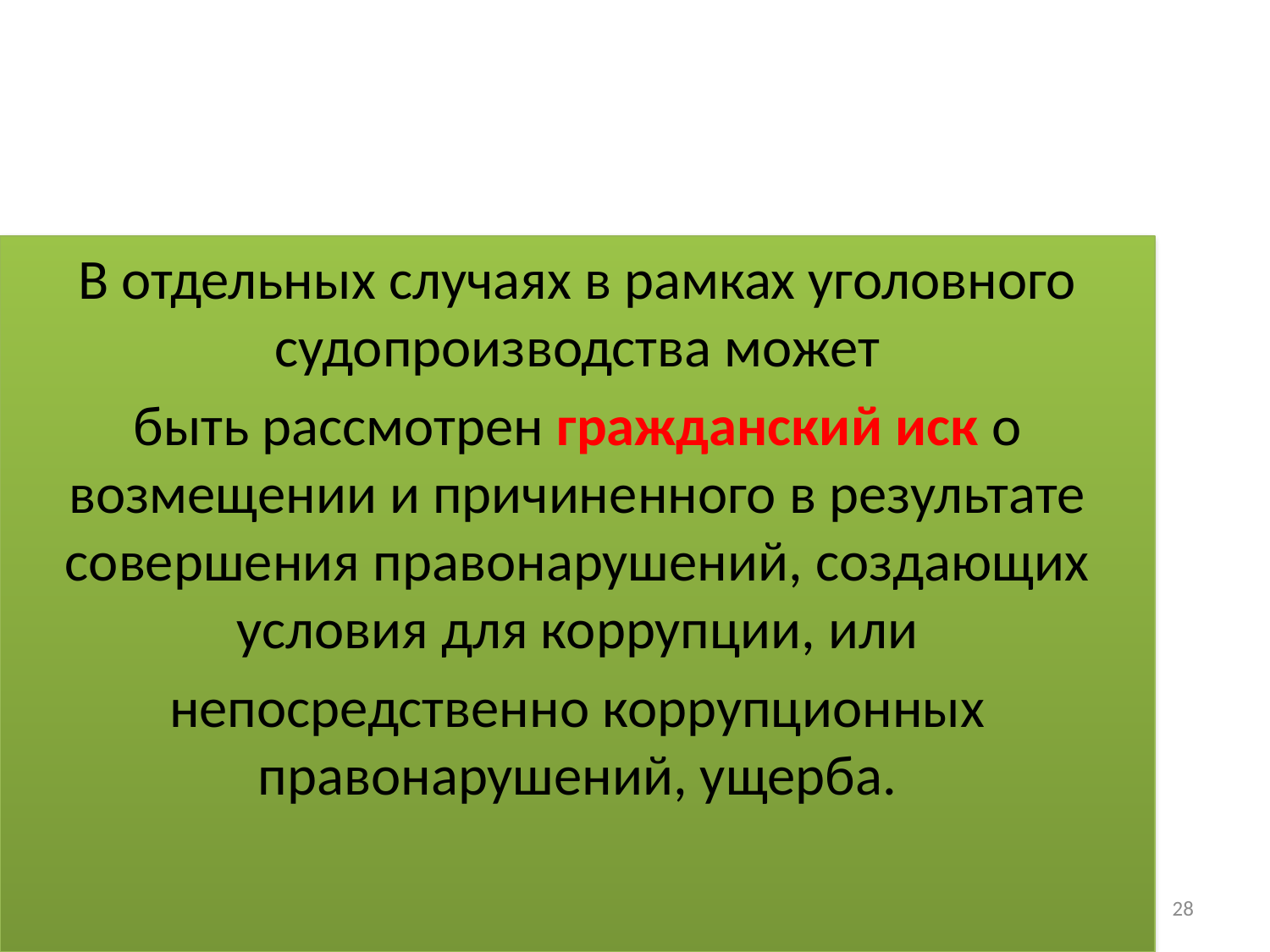

#
В отдельных случаях в рамках уголовного судопроизводства может
быть рассмотрен гражданский иск о возмещении и причиненного в результате совершения правонарушений, создающих условия для коррупции, или
непосредственно коррупционных правонарушений, ущерба.
28